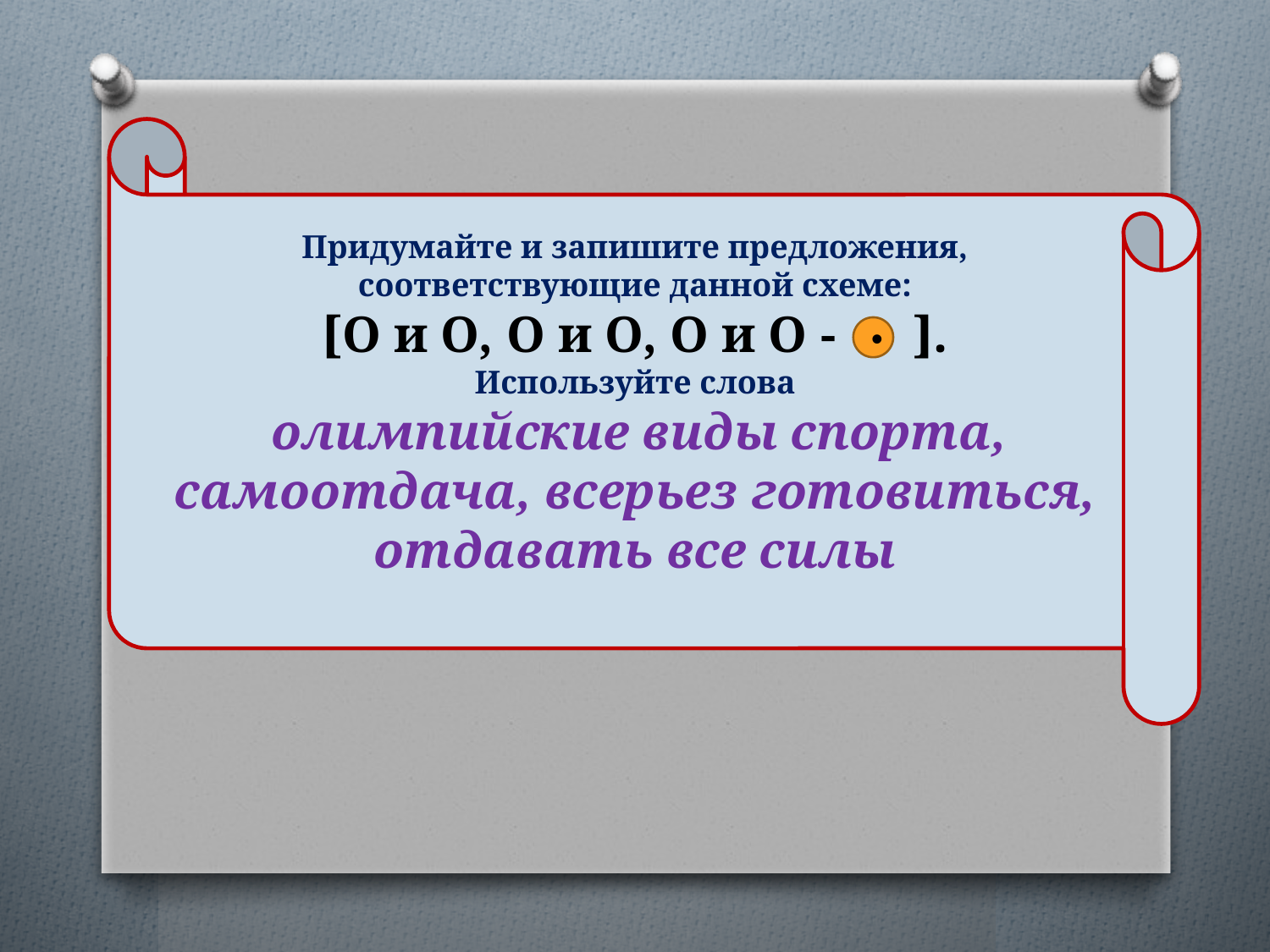

Придумайте и запишите предложения, соответствующие данной схеме:
[О и О, О и О, О и О -      ].
Используйте слова
 олимпийские виды спорта, самоотдача, всерьез готовиться, отдавать все силы

•